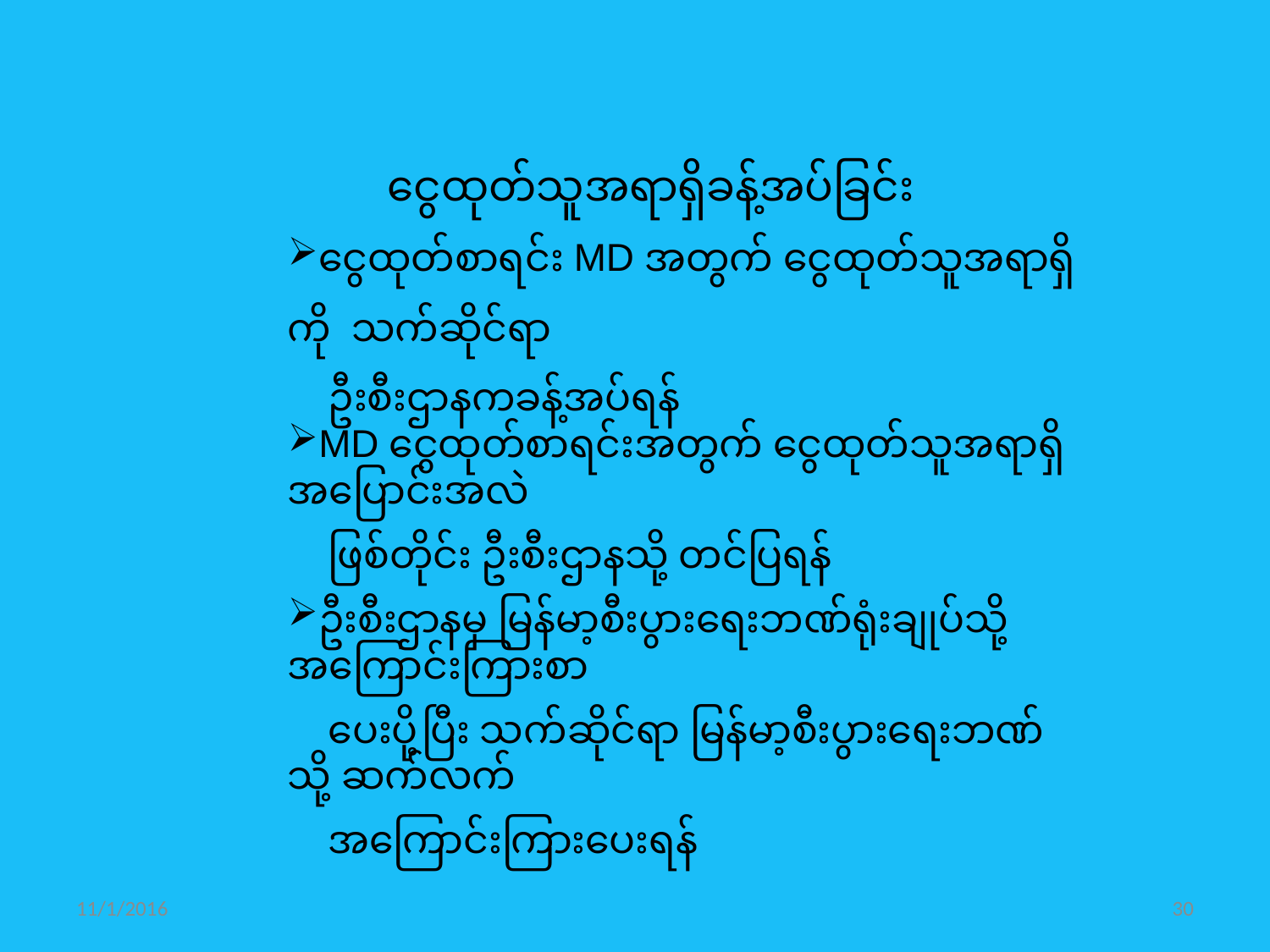

ငွေထုတ်သူအရာရှိခန့်အပ်ခြင်း
ငွေထုတ်စာရင်း MD အတွက် ငွေထုတ်သူအရာရှိကို  သက်ဆိုင်ရာ
    ဦးစီးဌာနကခန့်အပ်ရန်
MD ငွေထုတ်စာရင်းအတွက် ငွေထုတ်သူအရာရှိ အပြောင်းအလဲ
    ဖြစ်တိုင်း ဦးစီးဌာနသို့ တင်ပြရန်
ဦးစီးဌာနမှ မြန်မာ့စီးပွားရေးဘဏ်ရုံးချုပ်သို့ အကြောင်းကြားစာ
    ပေးပို့ပြီး သက်ဆိုင်ရာ မြန်မာ့စီးပွားရေးဘဏ်သို့ ဆက်လက်
    အကြောင်းကြားပေးရန်

11/1/2016
30